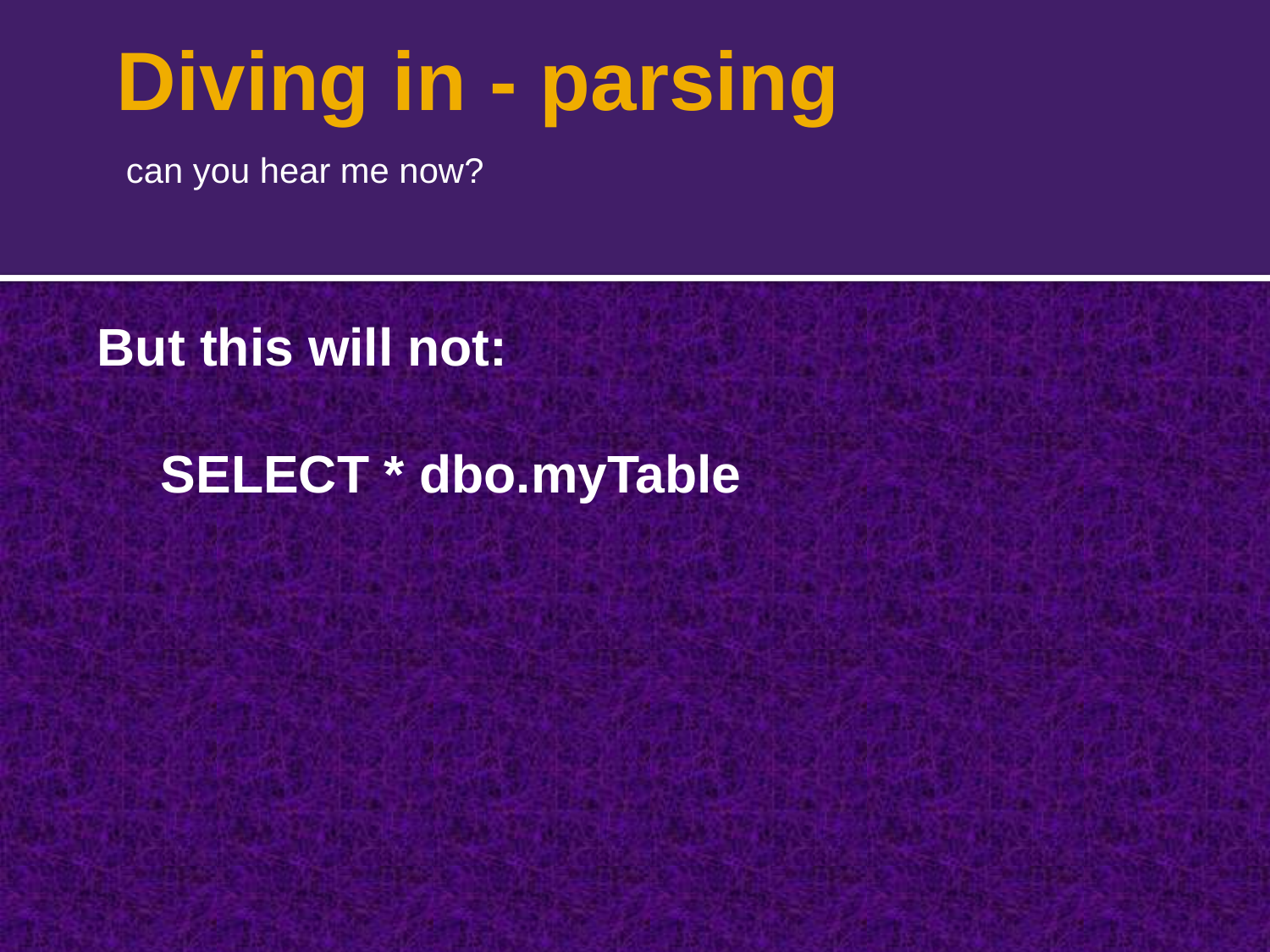

# Diving in - parsing
can you hear me now?
But this will not:

SELECT * dbo.myTable